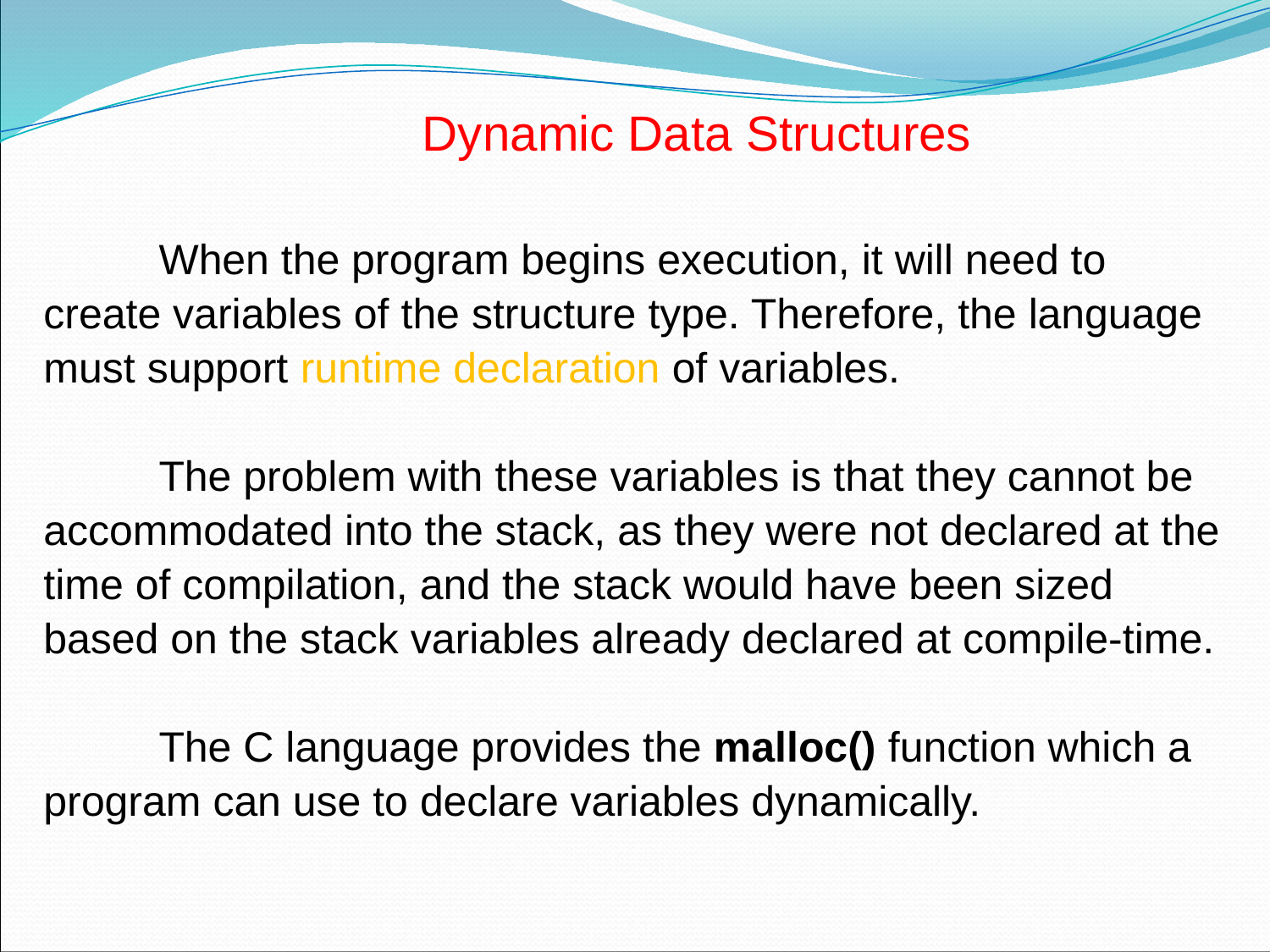

#
 	Dynamic Data Structures

	When the program begins execution, it will need to
 create variables of the structure type. Therefore, the language
 must support runtime declaration of variables.

	The problem with these variables is that they cannot be
 accommodated into the stack, as they were not declared at the
 time of compilation, and the stack would have been sized
 based on the stack variables already declared at compile-time.

	The C language provides the malloc() function which a
 program can use to declare variables dynamically.